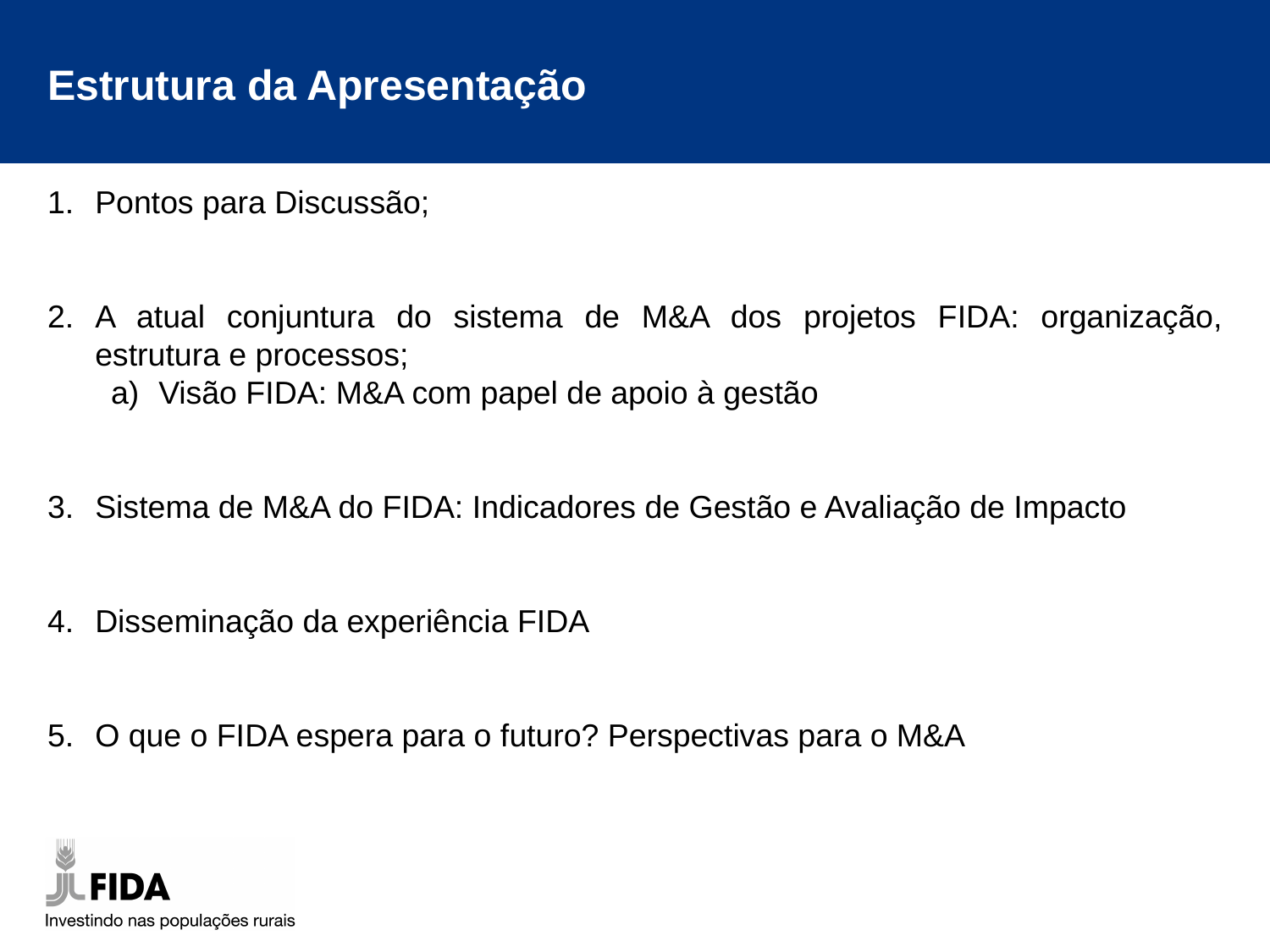

Estrutura da Apresentação
Pontos para Discussão;

A atual conjuntura do sistema de M&A dos projetos FIDA: organização, estrutura e processos;
Visão FIDA: M&A com papel de apoio à gestão

Sistema de M&A do FIDA: Indicadores de Gestão e Avaliação de Impacto

Disseminação da experiência FIDA

O que o FIDA espera para o futuro? Perspectivas para o M&A